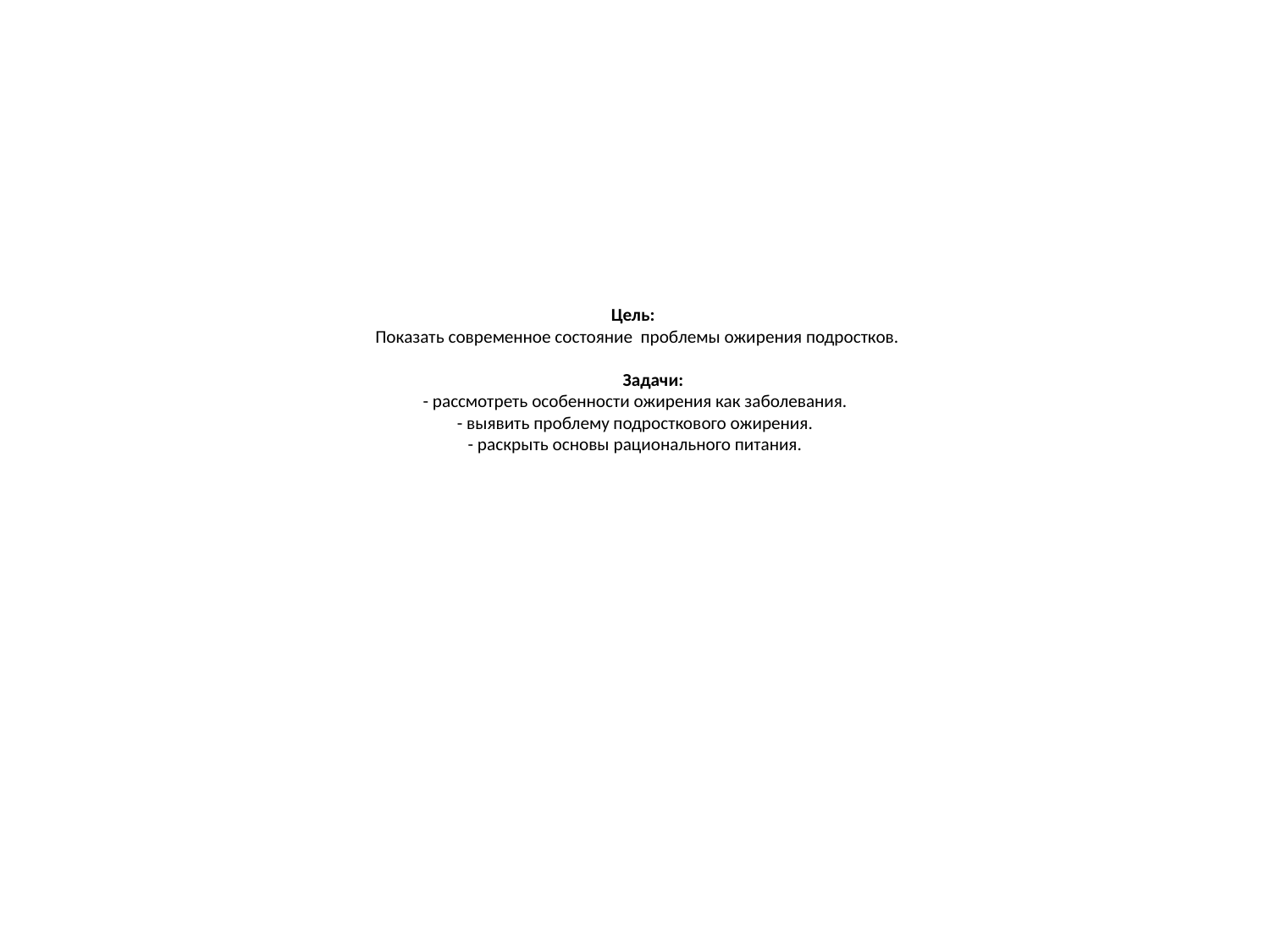

# Цель: Показать современное состояние  проблемы ожирения подростков.   Задачи: - рассмотреть особенности ожирения как заболевания. - выявить проблему подросткового ожирения. - раскрыть основы рационального питания.